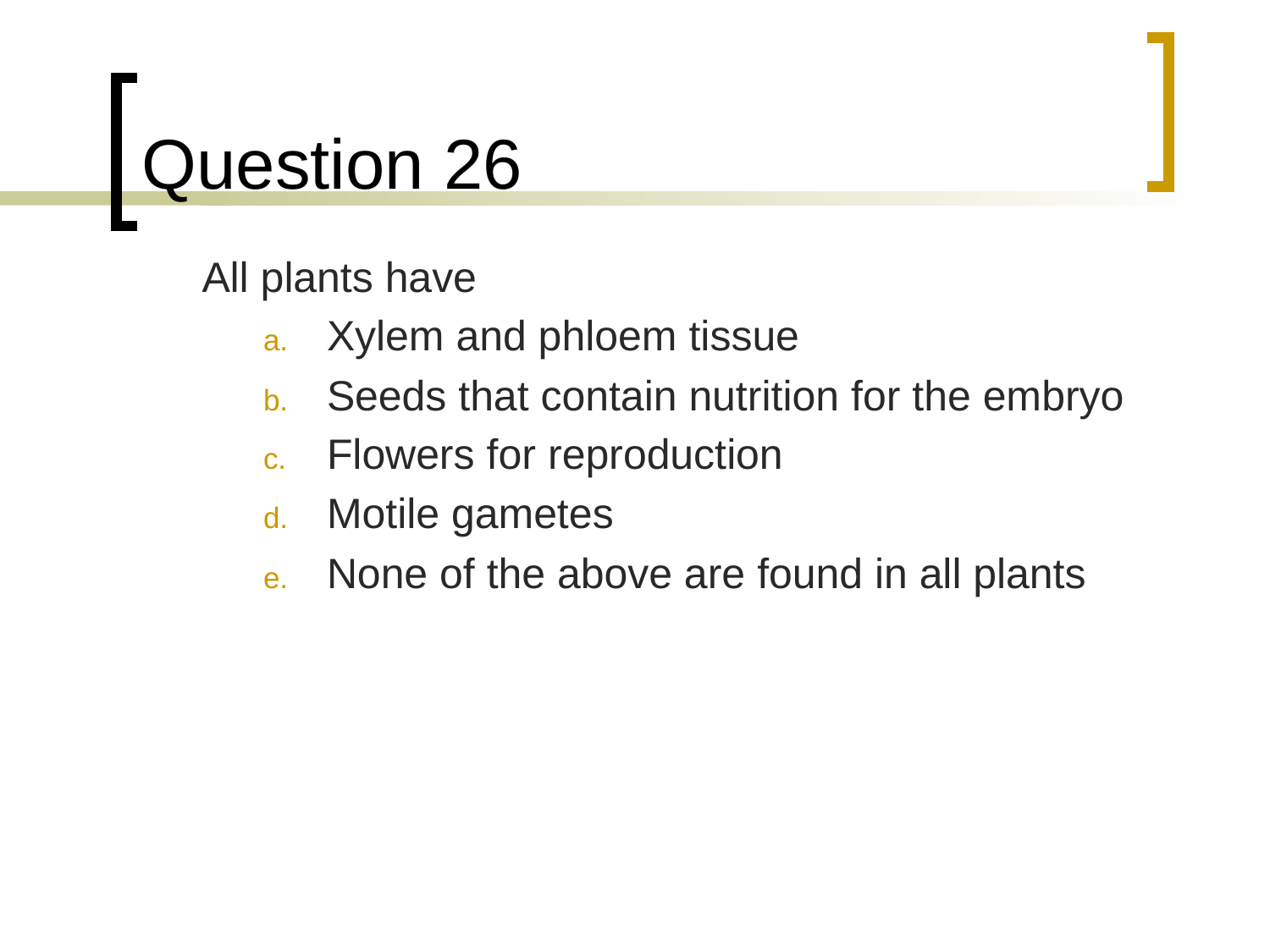

# Question 26
	All plants have
Xylem and phloem tissue
Seeds that contain nutrition for the embryo
Flowers for reproduction
Motile gametes
None of the above are found in all plants